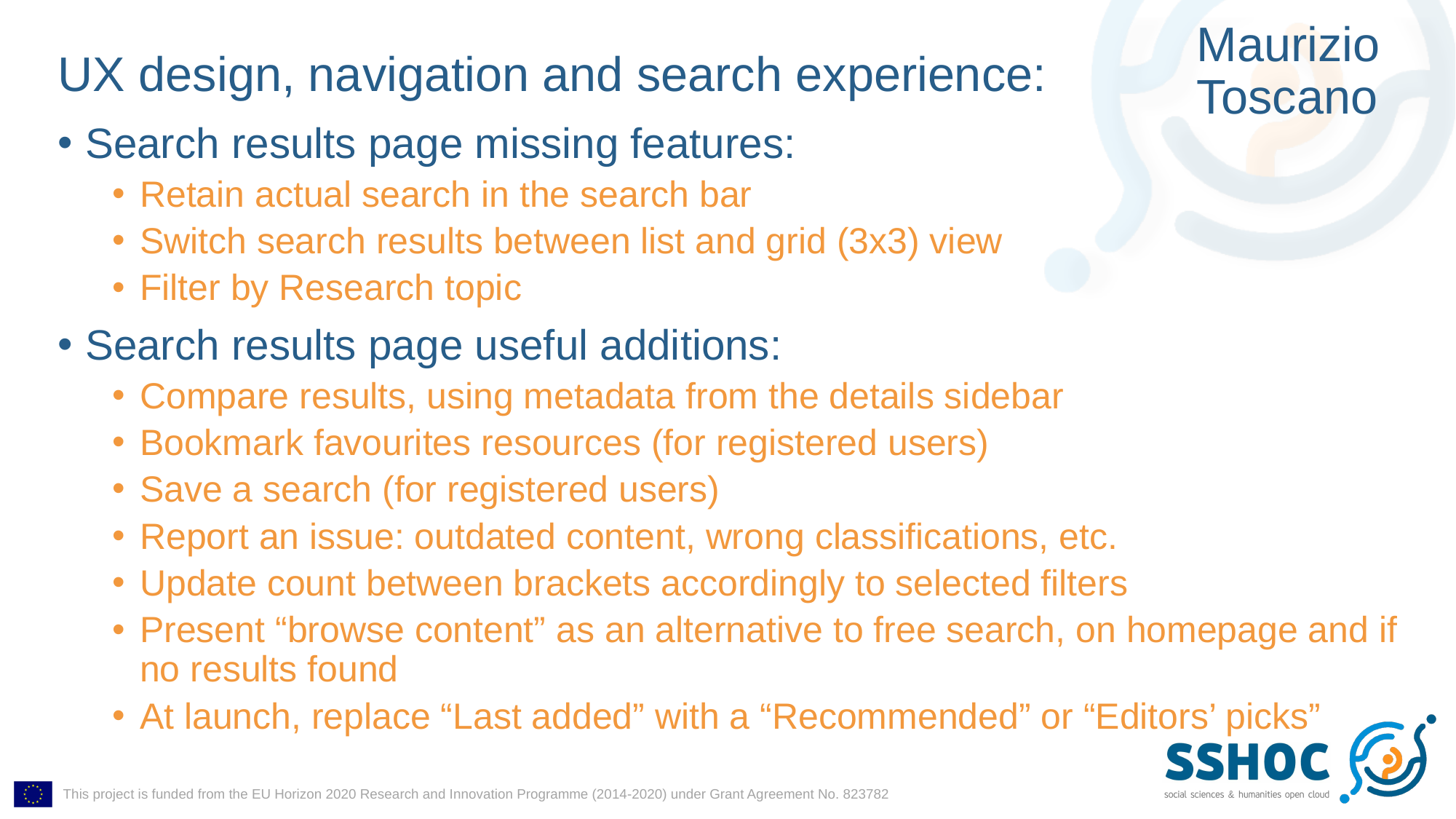

Maurizio Toscano
# UX design, navigation and search experience:
Search results page missing features:
Retain actual search in the search bar
Switch search results between list and grid (3x3) view
Filter by Research topic
Search results page useful additions:
Compare results, using metadata from the details sidebar
Bookmark favourites resources (for registered users)
Save a search (for registered users)
Report an issue: outdated content, wrong classifications, etc.
Update count between brackets accordingly to selected filters
Present “browse content” as an alternative to free search, on homepage and if no results found
At launch, replace “Last added” with a “Recommended” or “Editors’ picks”